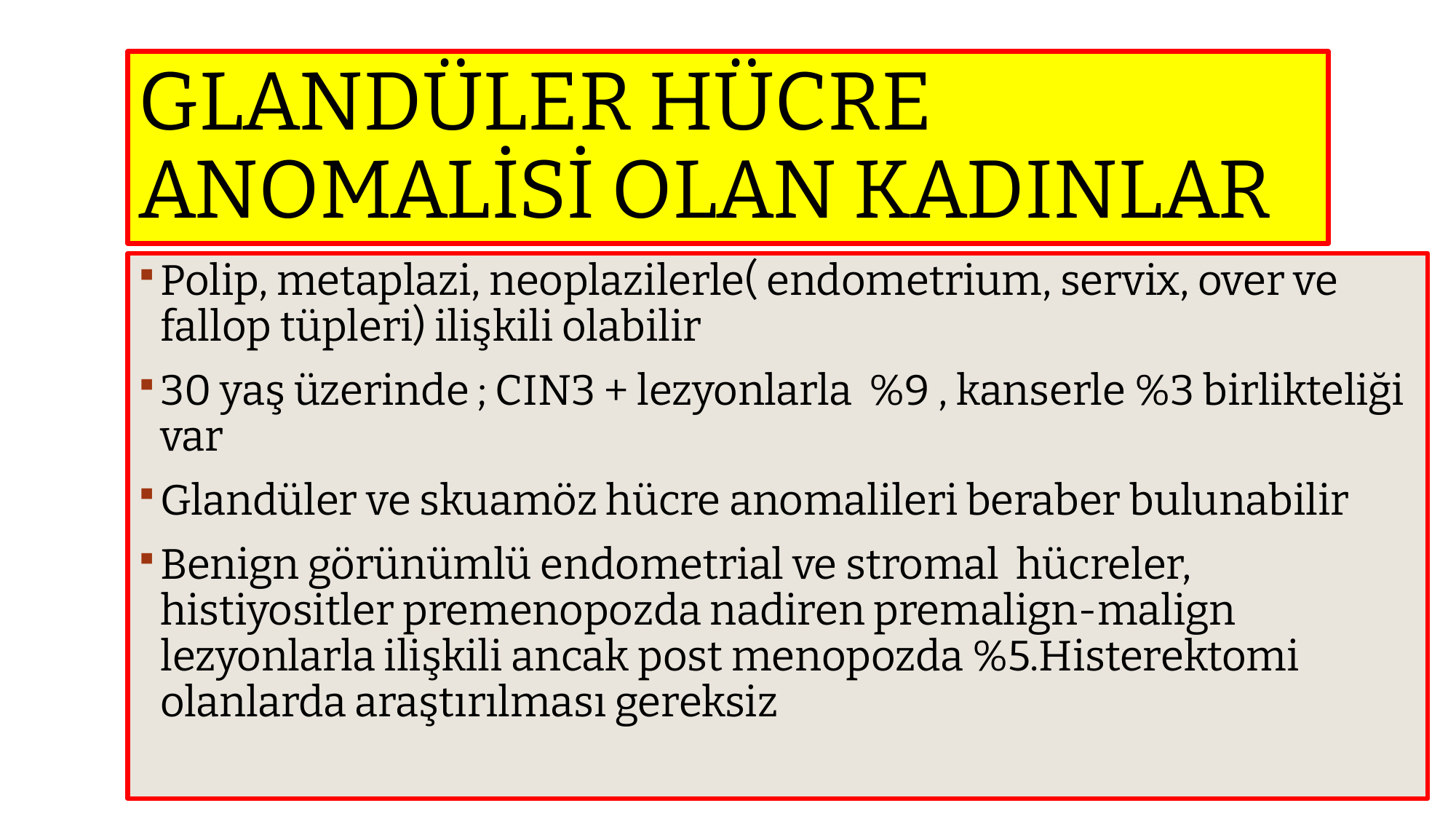

# Glandüler hücre anomalİsİ olan kadInlar
Polip, metaplazi, neoplazilerle( endometrium, servix, over ve fallop tüpleri) ilişkili olabilir
30 yaş üzerinde ; CIN3 + lezyonlarla  %9 , kanserle %3 birlikteliği var
Glandüler ve skuamöz hücre anomalileri beraber bulunabilir
Benign görünümlü endometrial ve stromal  hücreler, histiyositler premenopozda nadiren premalign-malign lezyonlarla ilişkili ancak post menopozda %5.Histerektomi olanlarda araştırılması gereksiz